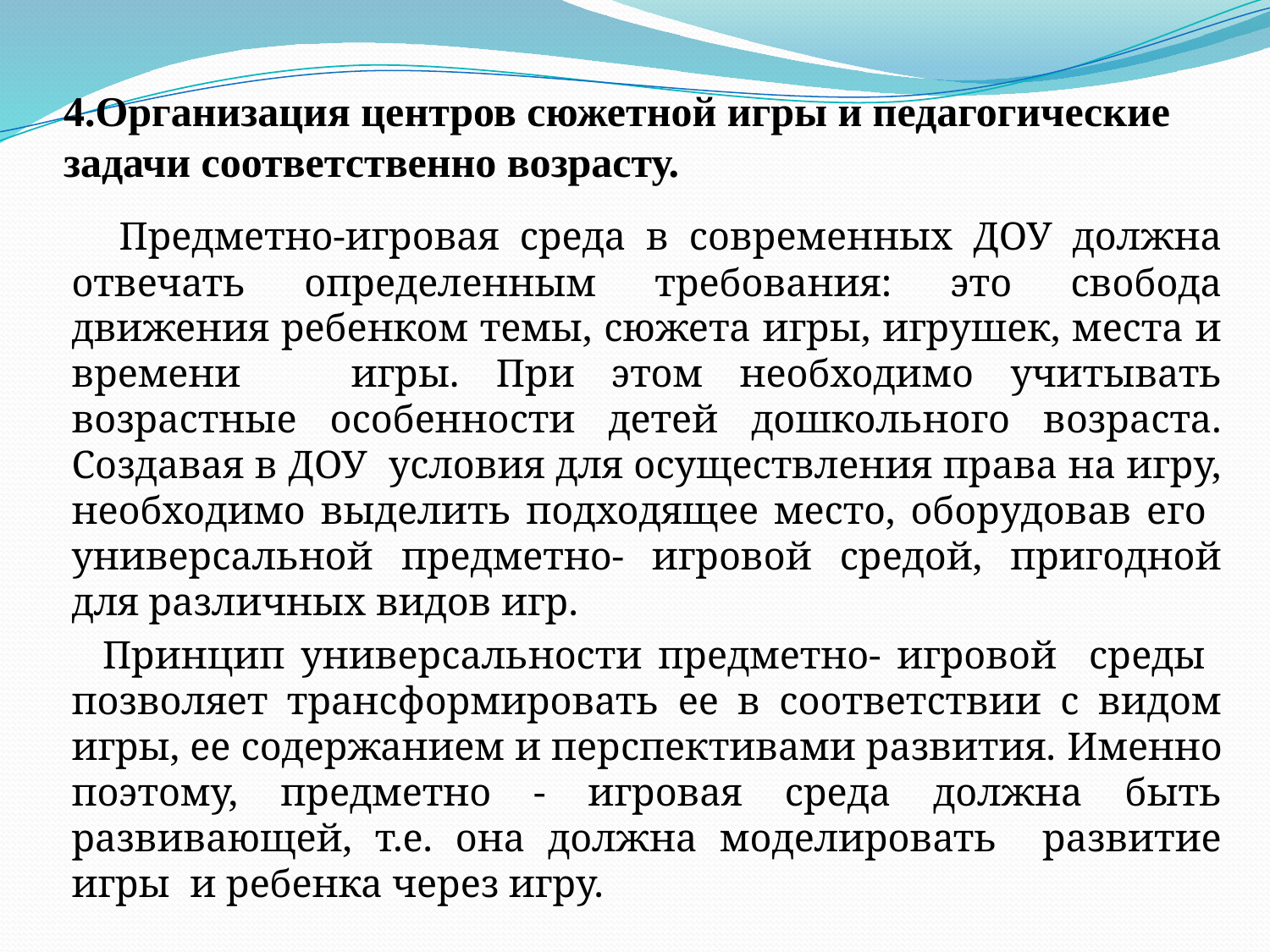

# 4.Организация центров сюжетной игры и педагогические задачи соответственно возрасту.
    Предметно-игровая среда в современных ДОУ должна отвечать определенным требования: это свобода движения ребенком темы, сюжета игры, игрушек, места и времени   игры. При этом необходимо учитывать возрастные особенности детей дошкольного возраста. Создавая в ДОУ  условия для осуществления права на игру, необходимо выделить подходящее место, оборудовав его  универсальной предметно- игровой средой, пригодной для различных видов игр.
    Принцип универсальности предметно- игровой  среды  позволяет трансформировать ее в соответствии с видом игры, ее содержанием и перспективами развития. Именно поэтому, предметно - игровая среда должна быть развивающей, т.е. она должна моделировать  развитие игры  и ребенка через игру.